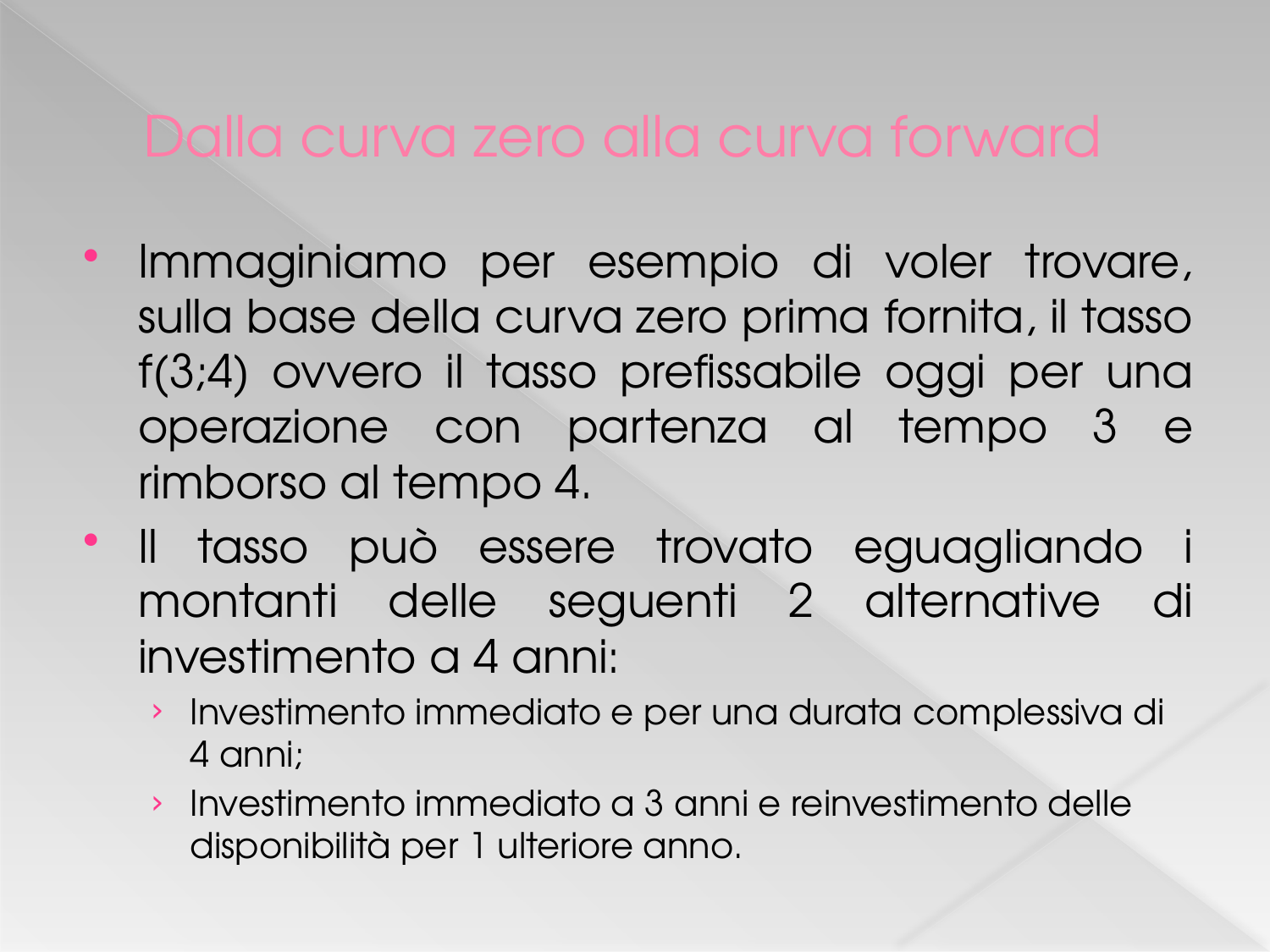

# Dalla curva zero alla curva forward
Immaginiamo per esempio di voler trovare, sulla base della curva zero prima fornita, il tasso f(3;4) ovvero il tasso prefissabile oggi per una operazione con partenza al tempo 3 e rimborso al tempo 4.
Il tasso può essere trovato eguagliando i montanti delle seguenti 2 alternative di investimento a 4 anni:
Investimento immediato e per una durata complessiva di 4 anni;
Investimento immediato a 3 anni e reinvestimento delle disponibilità per 1 ulteriore anno.